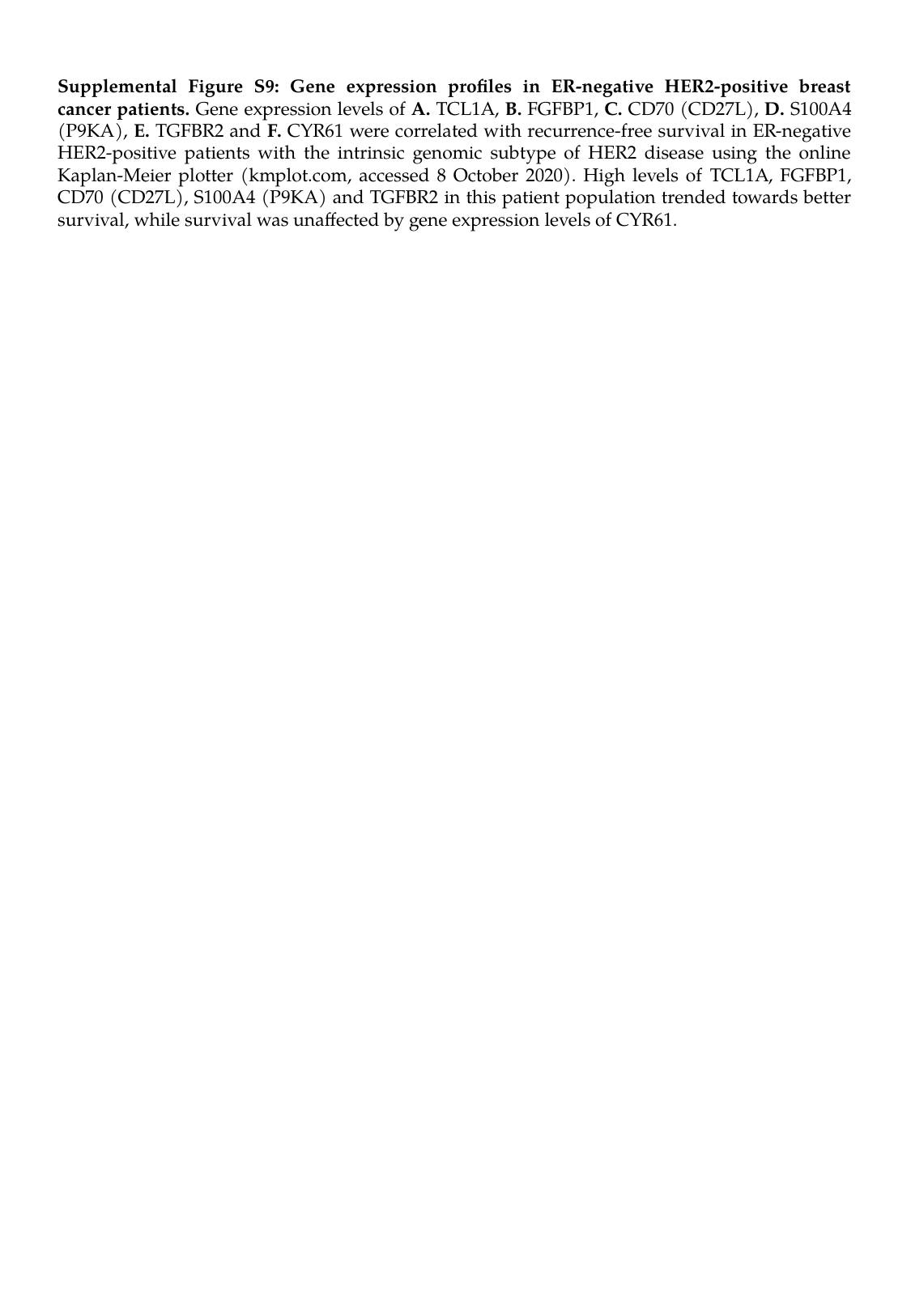

Supplemental Figure S9: Gene expression profiles in ER-negative HER2-positive breast cancer patients. Gene expression levels of A. TCL1A, B. FGFBP1, C. CD70 (CD27L), D. S100A4 (P9KA), E. TGFBR2 and F. CYR61 were correlated with recurrence-free survival in ER-negative HER2-positive patients with the intrinsic genomic subtype of HER2 disease using the online Kaplan-Meier plotter (kmplot.com, accessed 8 October 2020). High levels of TCL1A, FGFBP1, CD70 (CD27L), S100A4 (P9KA) and TGFBR2 in this patient population trended towards better survival, while survival was unaffected by gene expression levels of CYR61.